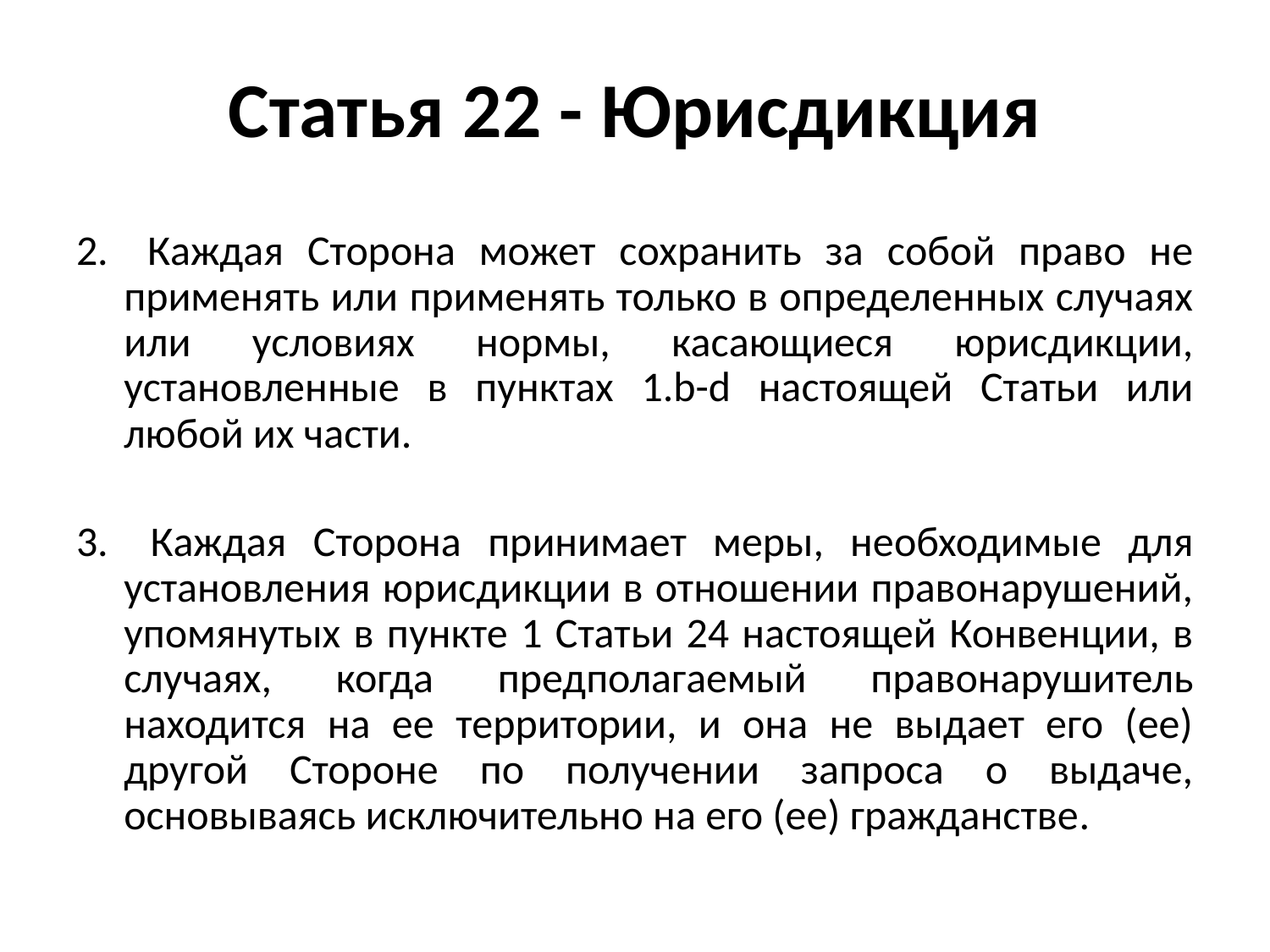

# Статья 22 - Юрисдикция
2.	 Каждая Сторона может сохранить за собой право не применять или применять только в определенных случаях или условиях нормы, касающиеся юрисдикции, установленные в пунктах 1.b-d настоящей Статьи или любой их части.

3.	 Каждая Сторона принимает меры, необходимые для установления юрисдикции в отношении правонарушений, упомянутых в пункте 1 Статьи 24 настоящей Конвенции, в случаях, когда предполагаемый правонарушитель находится на ее территории, и она не выдает его (ее) другой Стороне по получении запроса о выдаче, основываясь исключительно на его (ее) гражданстве.